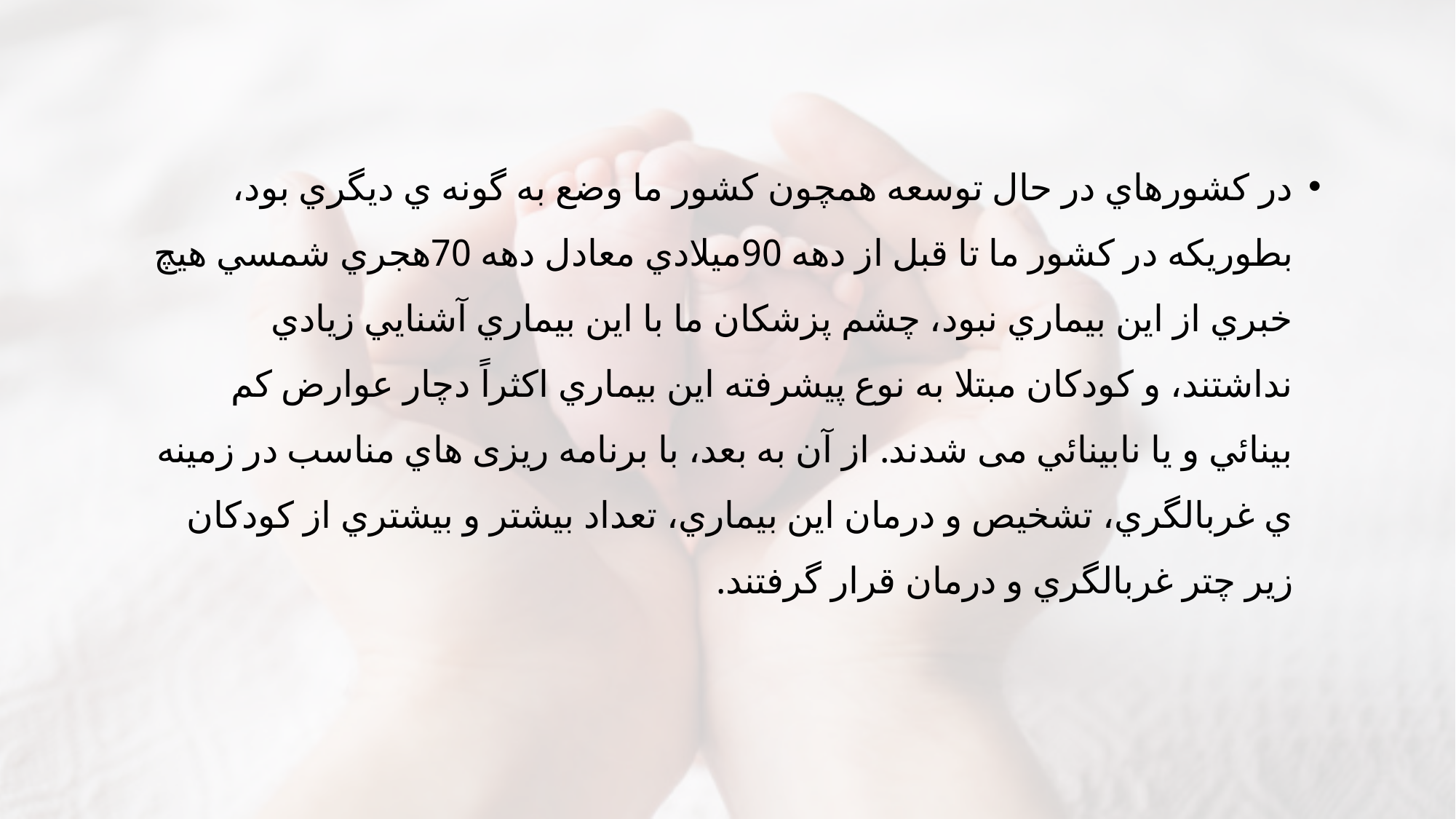

در كشورهاي در حال توسعه همچون كشور ما وضع به گونه ي ديگري بود،
بطوريكه در كشور ما تا قبل از دهه 90ميلادي معادل دهه 70هجري شمسي هيچ خبري از اين بيماري نبود، چشم پزشكان ما با اين بيماري آشنايي زيادي نداشتند، و كودكان مبتلا به نوع پیشرفته اين بيماري اكثراً دچار عوارض كم بينائي و يا نابينائي می شدند. از آن به بعد، با برنامه ریزی هاي مناسب در زمینه ي غربالگري، تشخيص و درمان اين بيماري، تعداد بيشتر و بيشتري از كودكان زير چتر غربالگري و درمان قرار گرفتند.